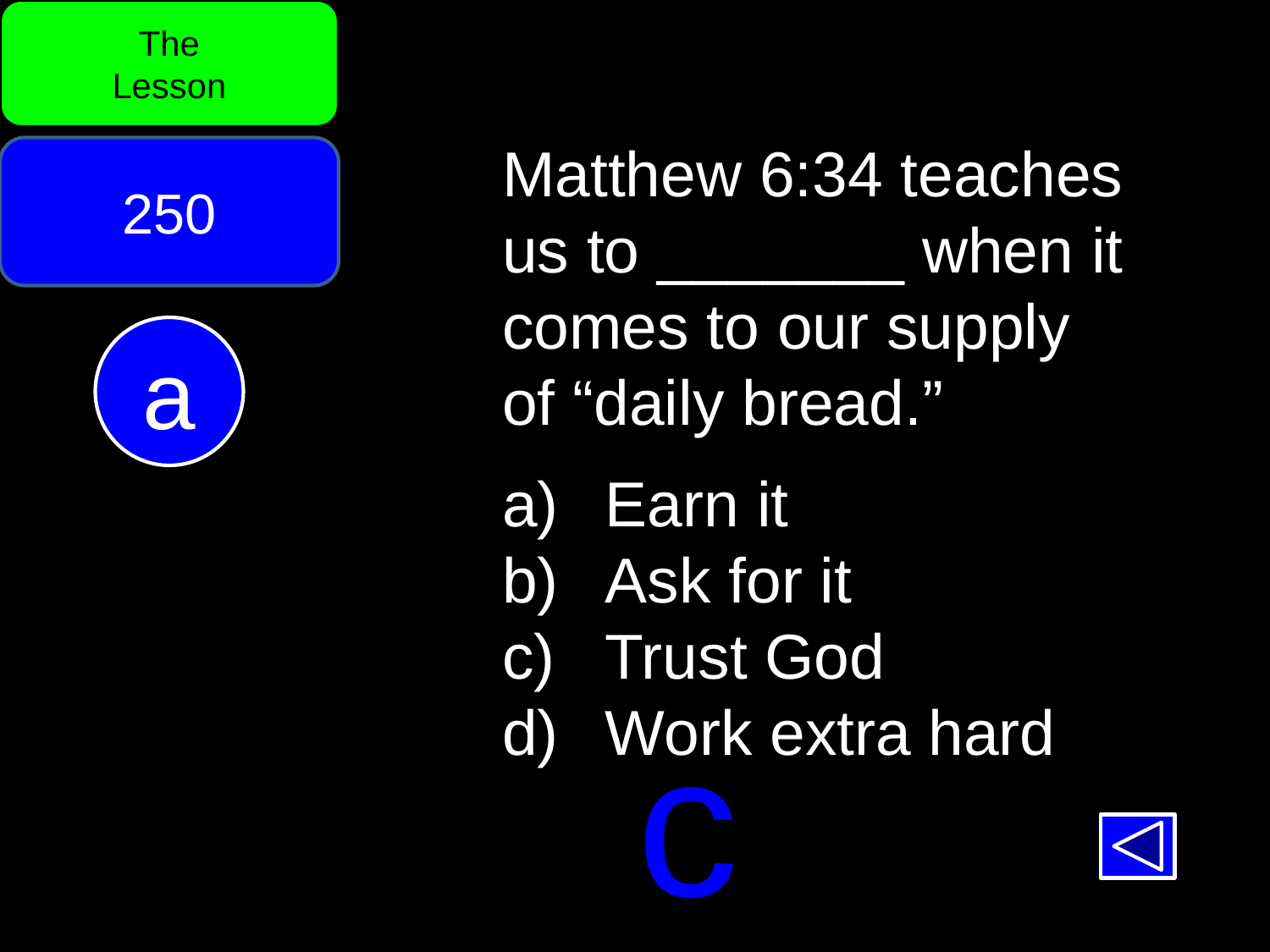

The
Lesson
Matthew 6:34 teaches
us to _______ when it
comes to our supply
of “daily bread.”

Earn it
Ask for it
Trust God
Work extra hard
250
a
c